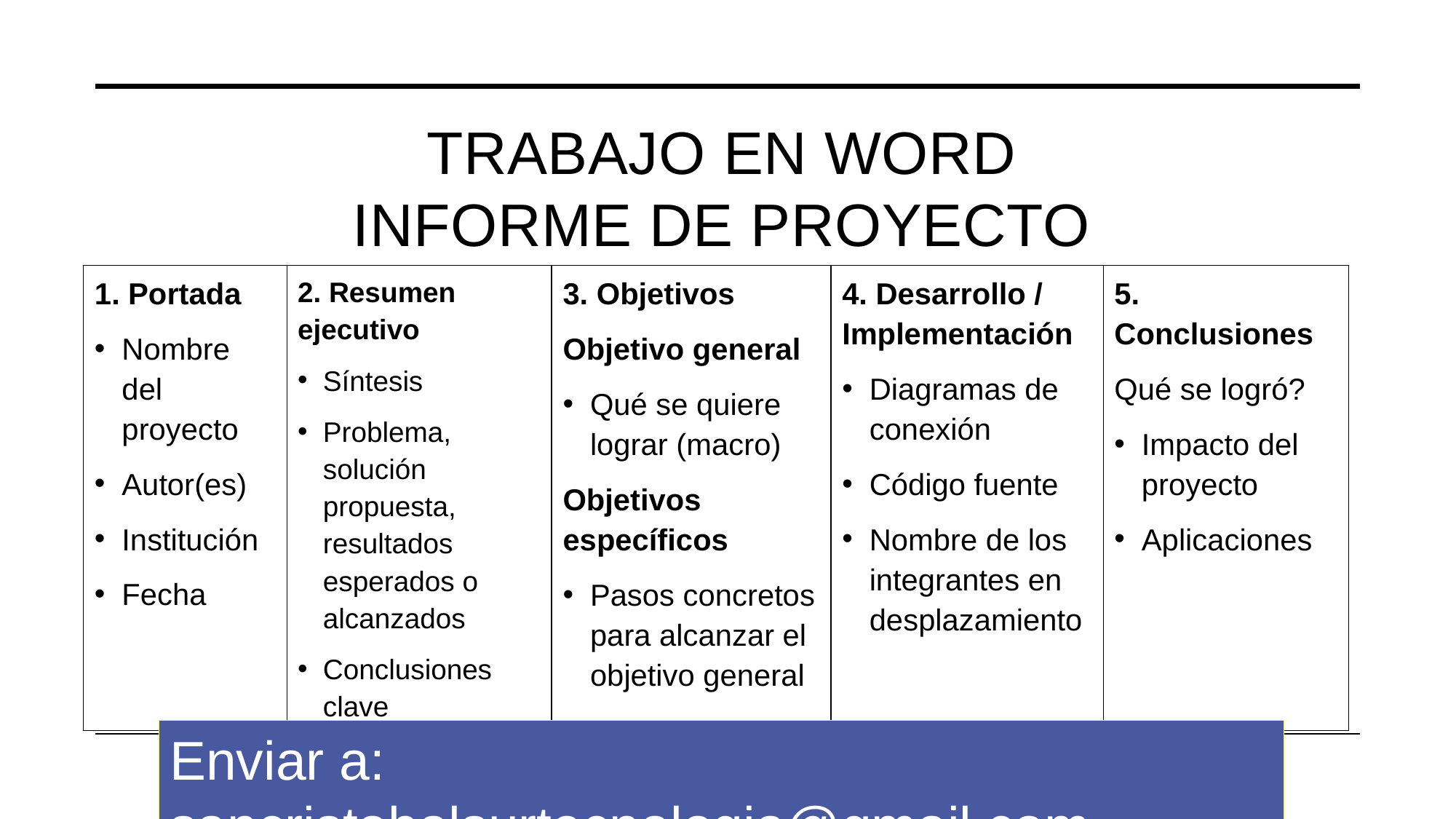

# Trabajo en Word Informe de proyecto
3. Objetivos
Objetivo general
Qué se quiere lograr (macro)
Objetivos específicos
Pasos concretos para alcanzar el objetivo general

5. Conclusiones
Qué se logró?
Impacto del proyecto
Aplicaciones

1. Portada
Nombre del proyecto
Autor(es)
Institución
Fecha

2. Resumen ejecutivo
Síntesis
Problema, solución propuesta, resultados esperados o alcanzados
Conclusiones clave

4. Desarrollo / Implementación
Diagramas de conexión
Código fuente
Nombre de los integrantes en desplazamiento
Enviar a: sancristobalsurtecnologia@gmail.com